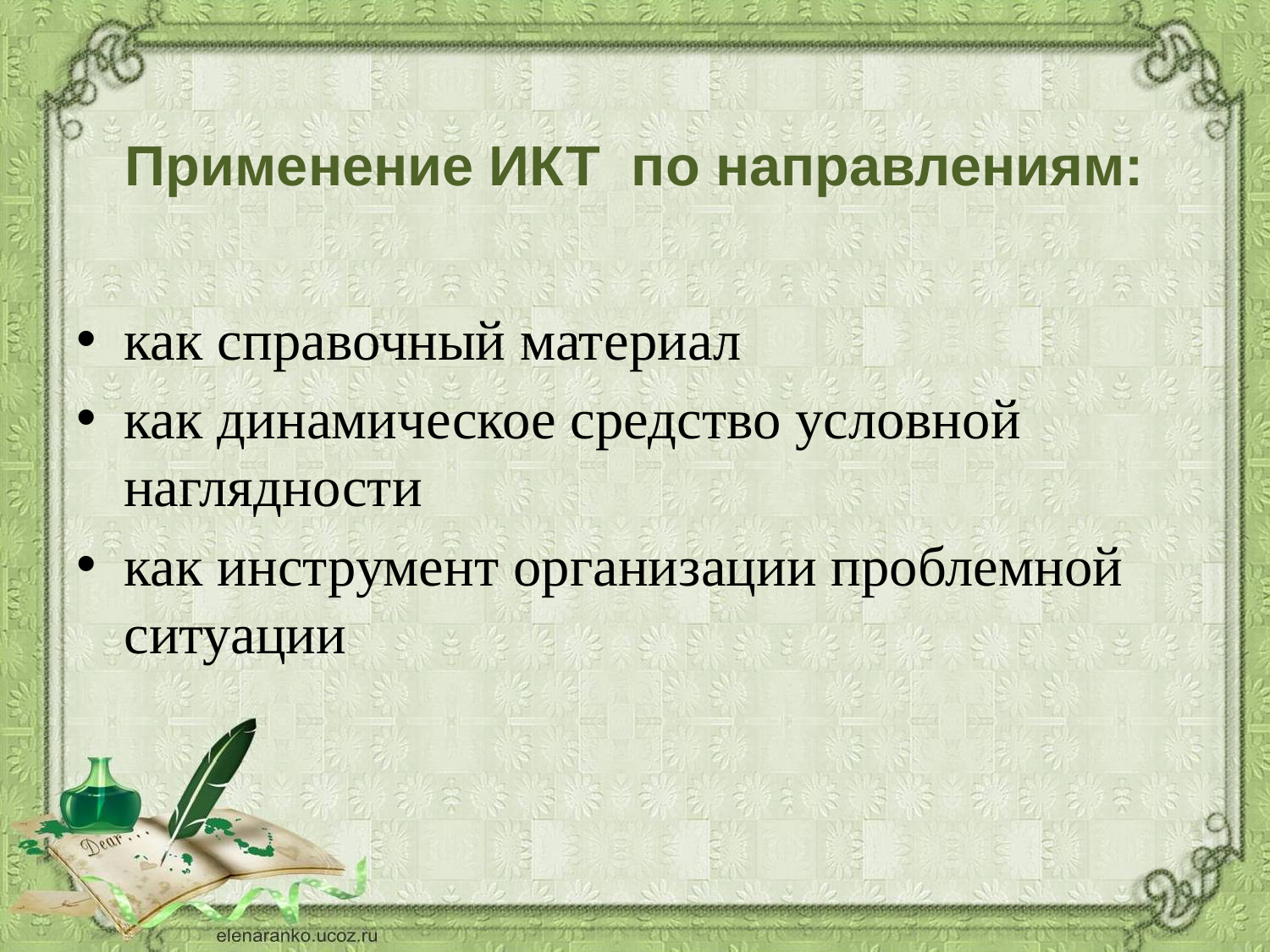

# Применение ИКТ  по направлениям:
как справочный материал
как динамическое средство условной наглядности
как инструмент организации проблемной ситуации